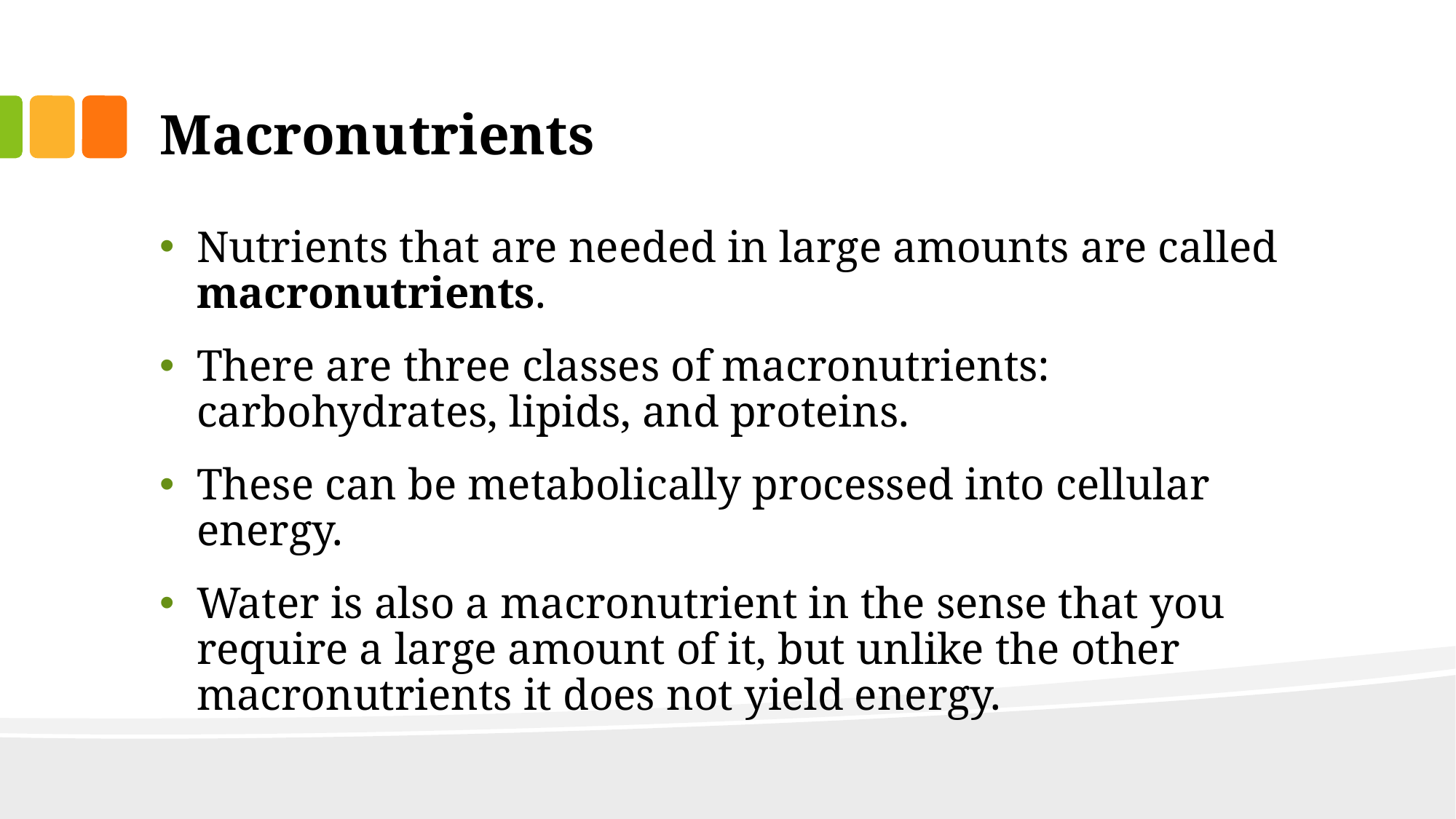

# Macronutrients
Nutrients that are needed in large amounts are called macronutrients.
There are three classes of macronutrients: carbohydrates, lipids, and proteins.
These can be metabolically processed into cellular energy.
Water is also a macronutrient in the sense that you require a large amount of it, but unlike the other macronutrients it does not yield energy.